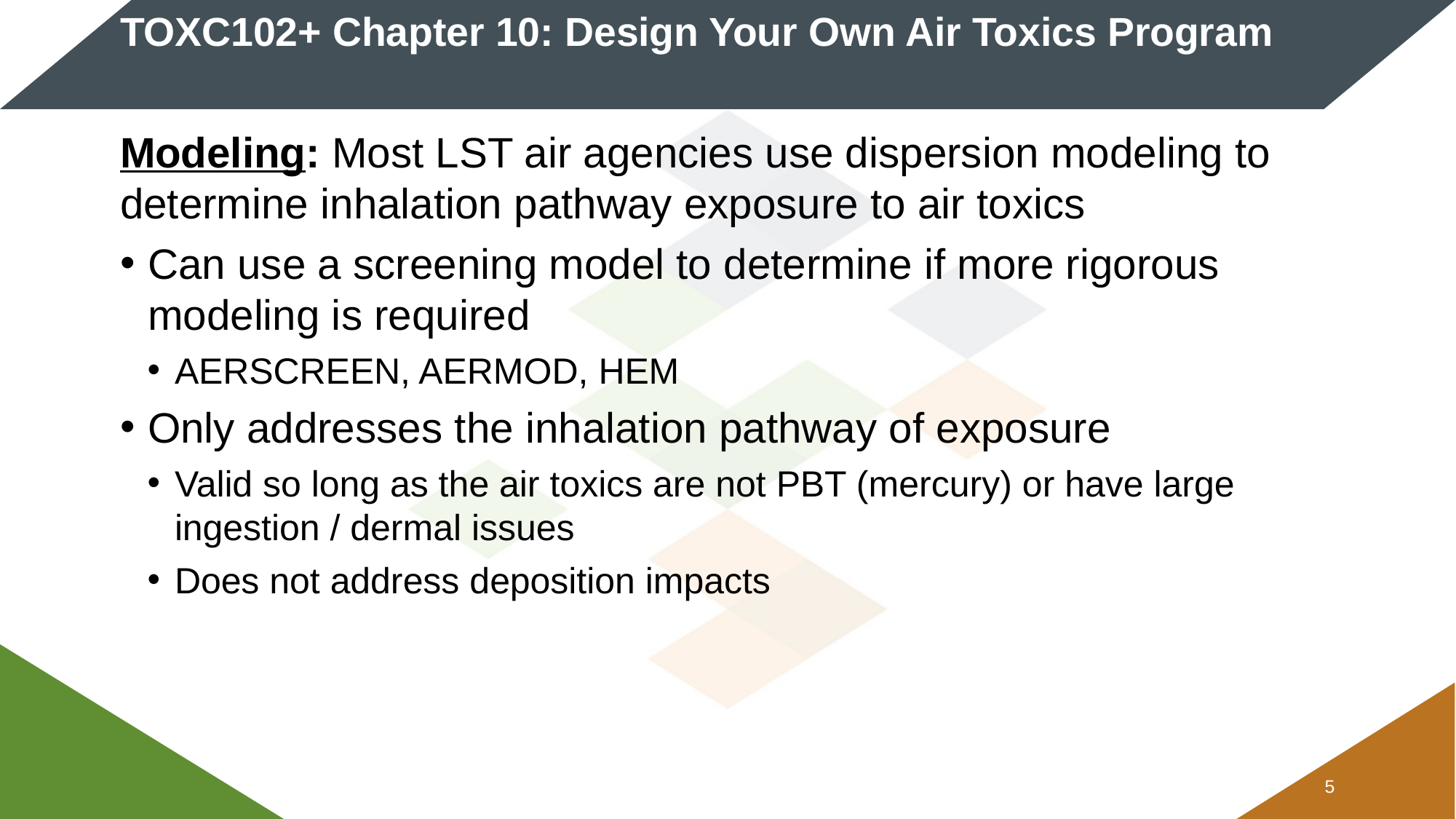

# TOXC102+ Chapter 10: Design Your Own Air Toxics Program
Modeling: Most LST air agencies use dispersion modeling to determine inhalation pathway exposure to air toxics
Can use a screening model to determine if more rigorous modeling is required
AERSCREEN, AERMOD, HEM
Only addresses the inhalation pathway of exposure
Valid so long as the air toxics are not PBT (mercury) or have large ingestion / dermal issues
Does not address deposition impacts

5